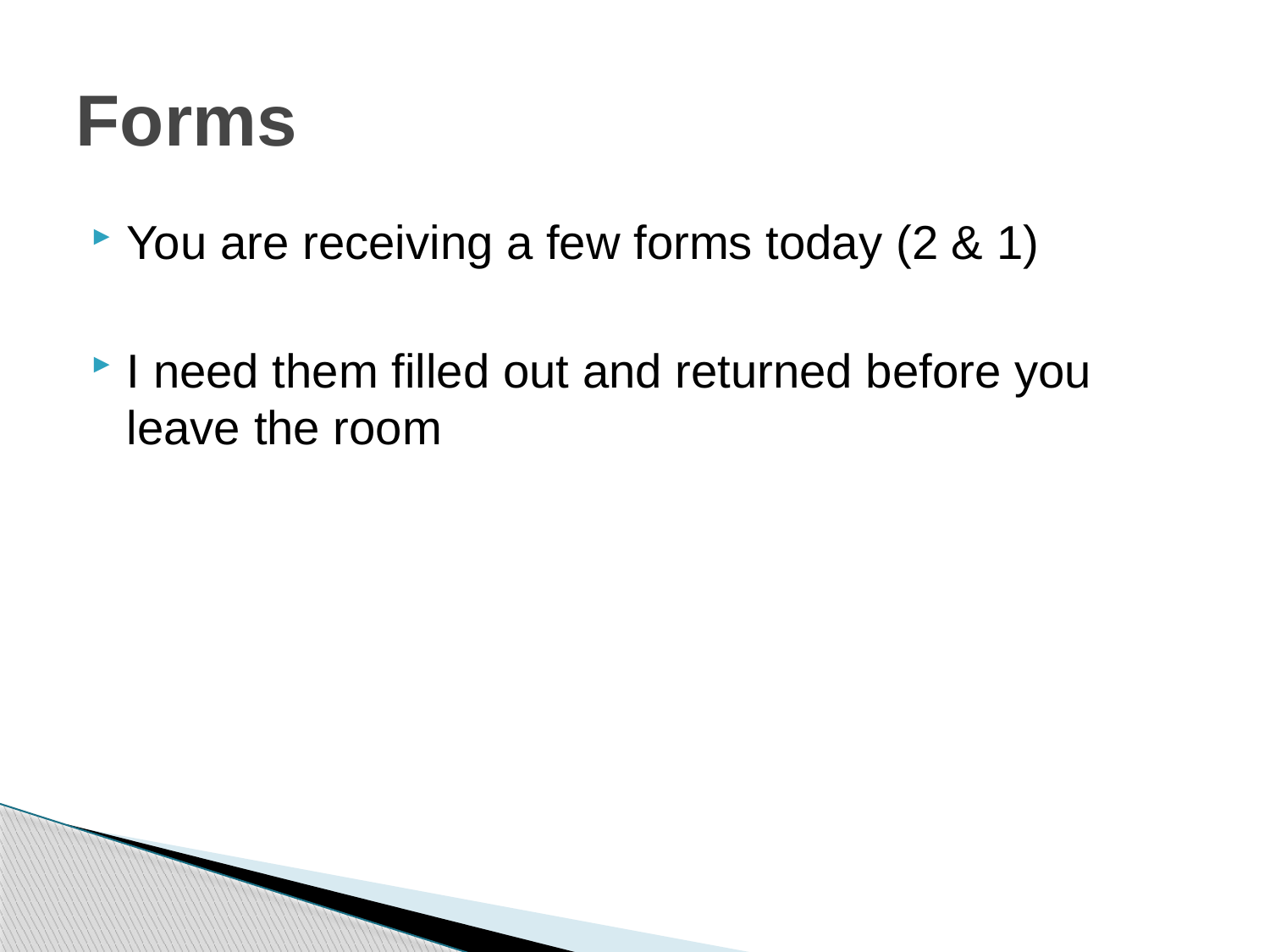

# Forms
You are receiving a few forms today (2 & 1)

I need them filled out and returned before you leave the room